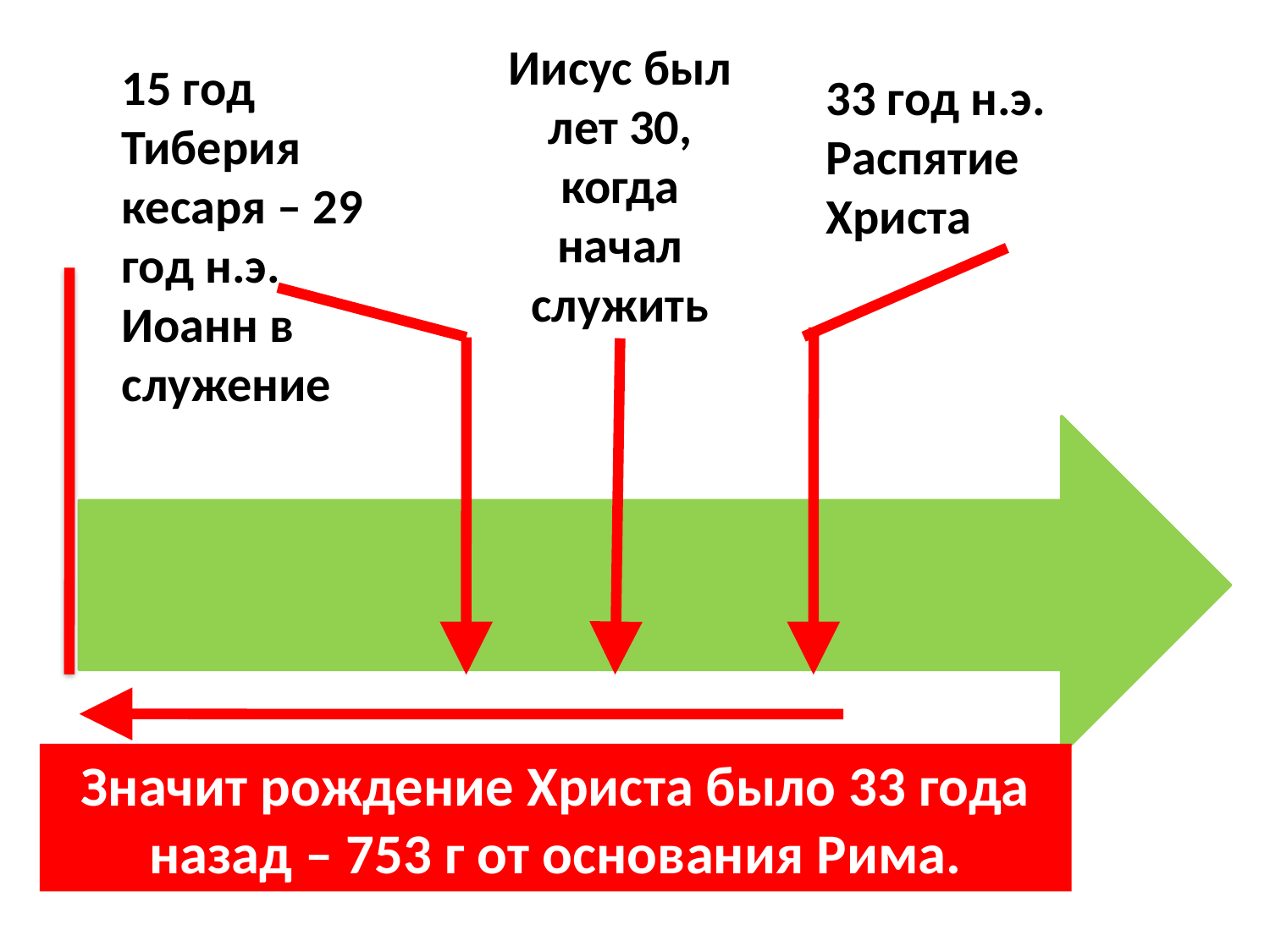

Иисус был лет 30, когда начал служить
15 год Тиберия
кесаря – 29 год н.э.
Иоанн в служение
33 год н.э.
Распятие Христа

Значит рождение Христа было 33 года назад – 753 г от основания Рима.